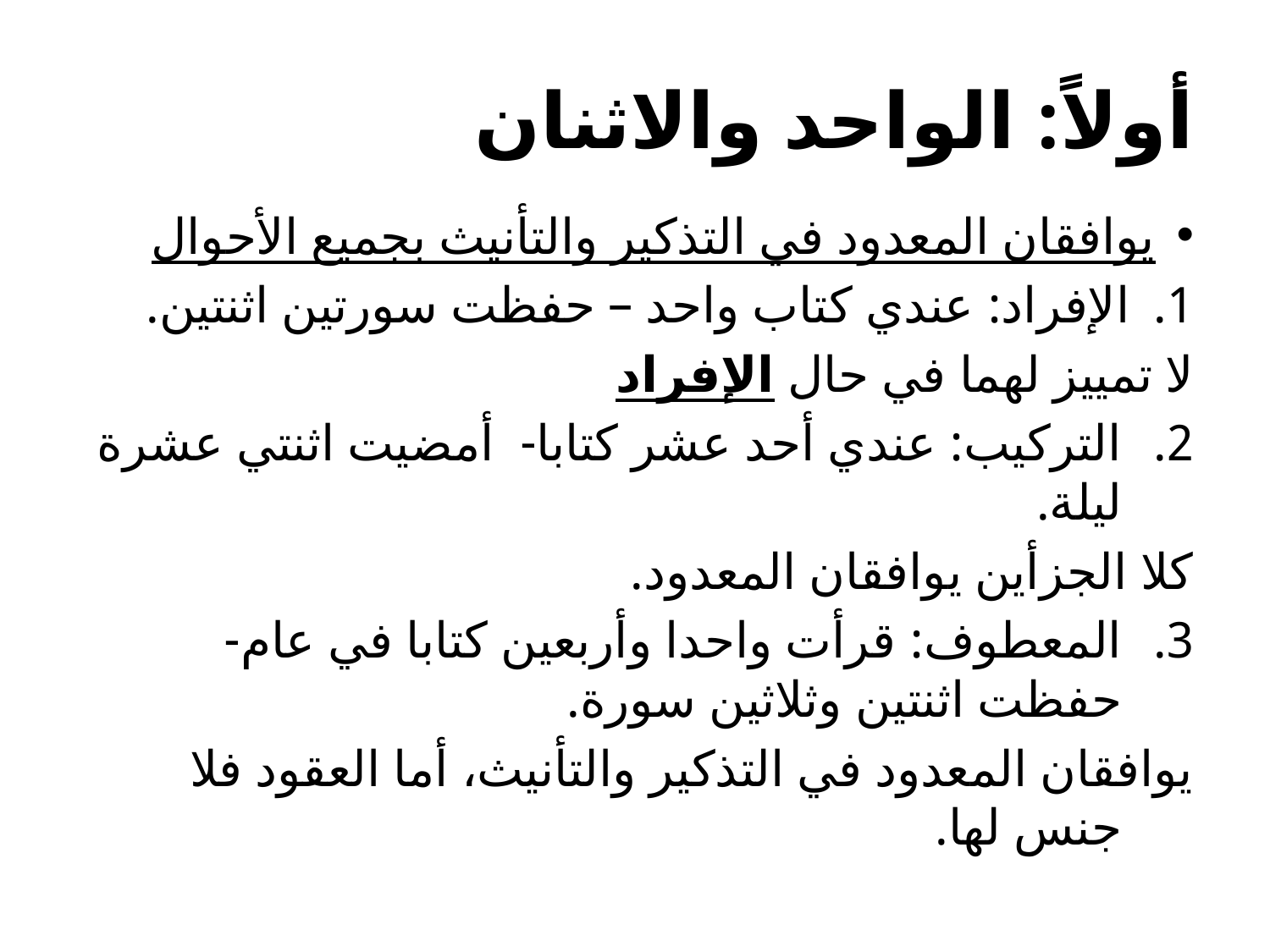

# أولاً: الواحد والاثنان
يوافقان المعدود في التذكير والتأنيث بجميع الأحوال
الإفراد: عندي كتاب واحد – حفظت سورتين اثنتين.
لا تمييز لهما في حال الإفراد
التركيب: عندي أحد عشر كتابا-  أمضيت اثنتي عشرة ليلة.
كلا الجزأين يوافقان المعدود.
المعطوف: قرأت واحدا وأربعين كتابا في عام- حفظت اثنتين وثلاثين سورة.
يوافقان المعدود في التذكير والتأنيث، أما العقود فلا جنس لها.